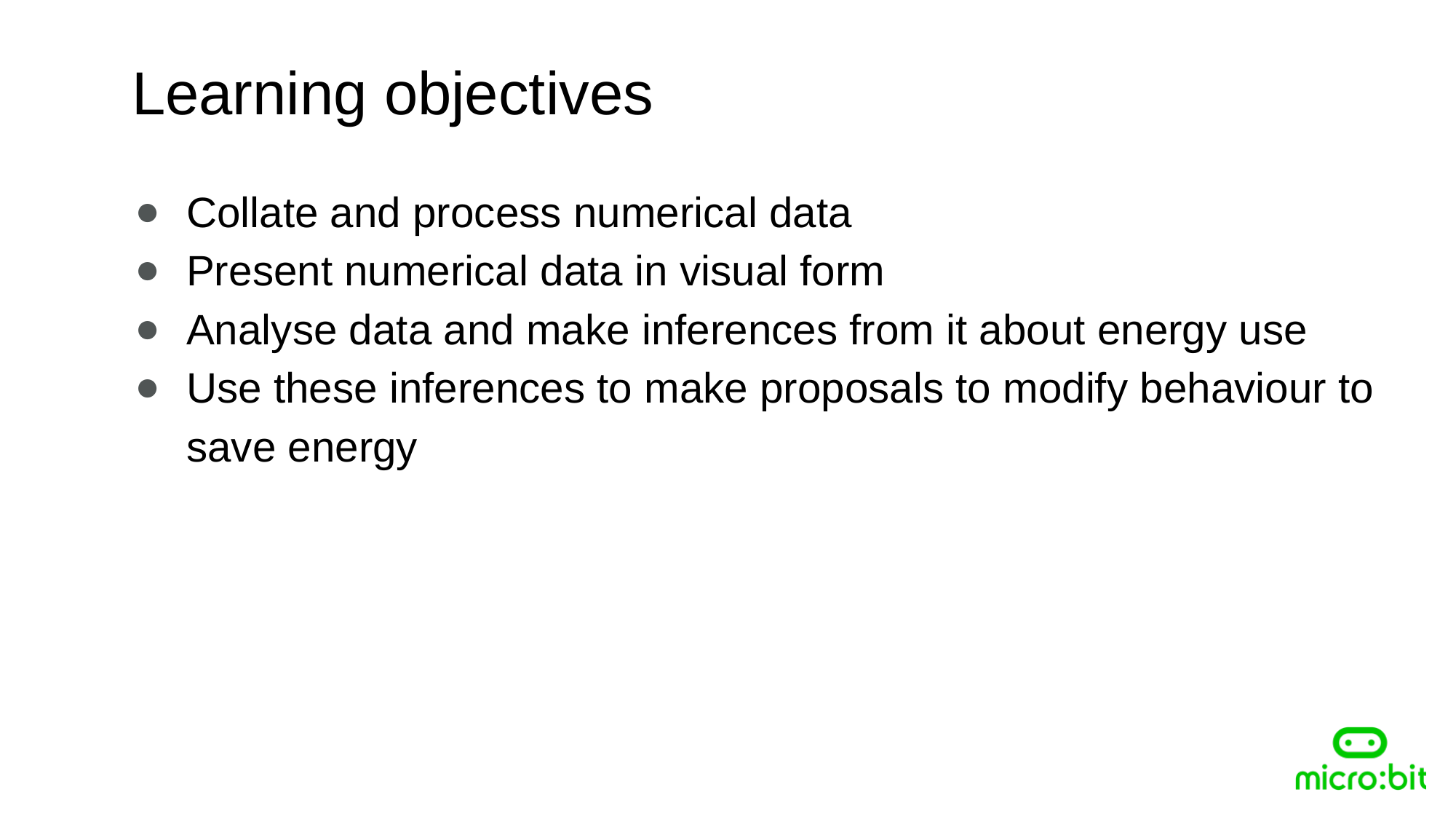

Learning objectives

Collate and process numerical data
Present numerical data in visual form
Analyse data and make inferences from it about energy use
Use these inferences to make proposals to modify behaviour to save energy